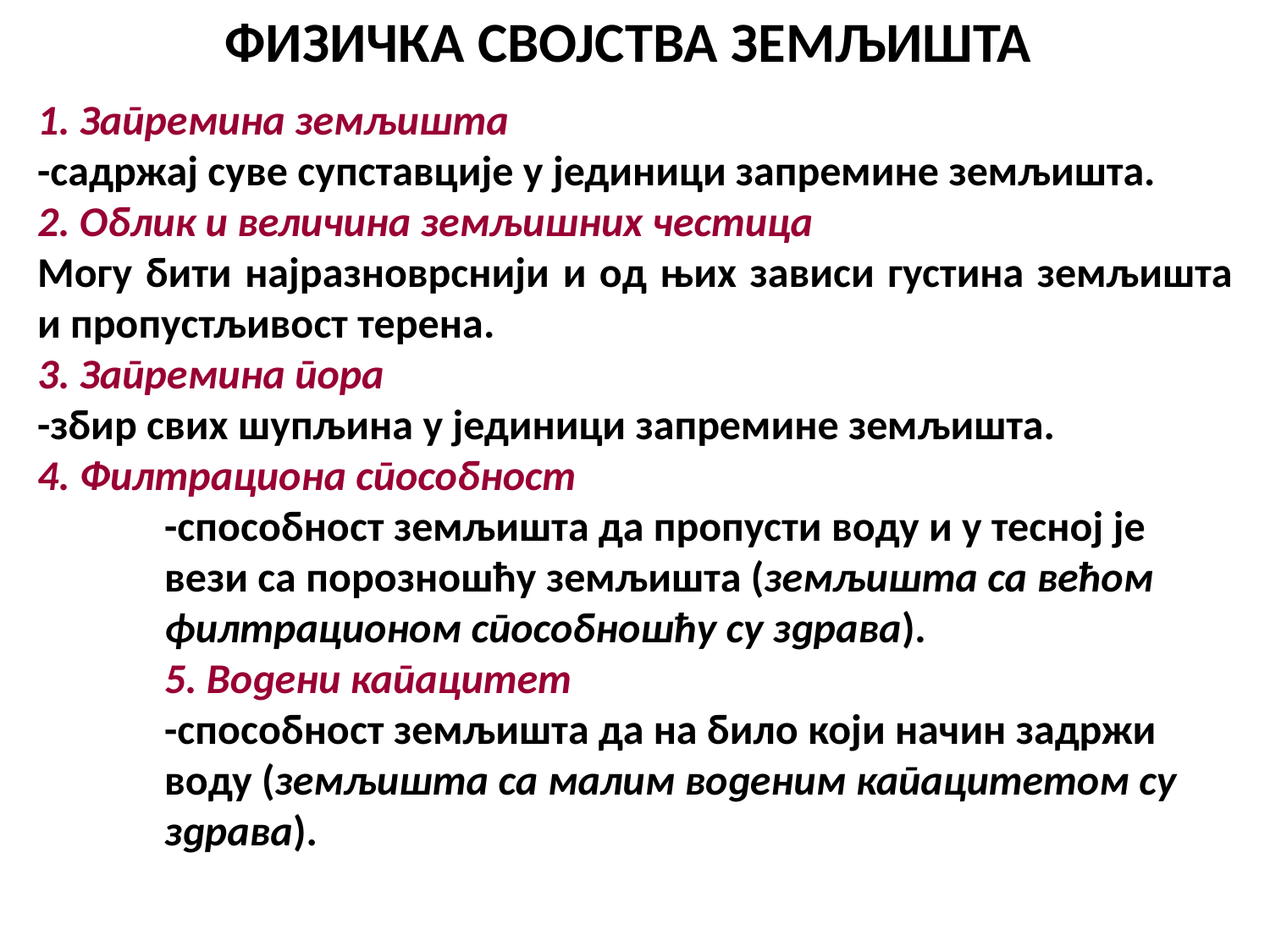

ФИЗИЧКА СВОЈСТВА ЗЕМЉИШТА
1. Запремина земљишта
-садржај суве супставције у јединици запремине земљишта.
2. Облик и величина земљишних честица
Могу бити најразноврснији и од њих зависи густина земљишта и пропустљивост терена.
3. Запремина пора
-збир свих шупљина у јединици запремине земљишта.
4. Филтрациона способност
-способност земљишта да пропусти воду и у тесној је вези са порозношћу земљишта (земљишта са већом филтрационом способношћу су здрава).
5. Водени капацитет
-способност земљишта да на било који начин задржи воду (земљишта са малим воденим капацитетом су здрава).